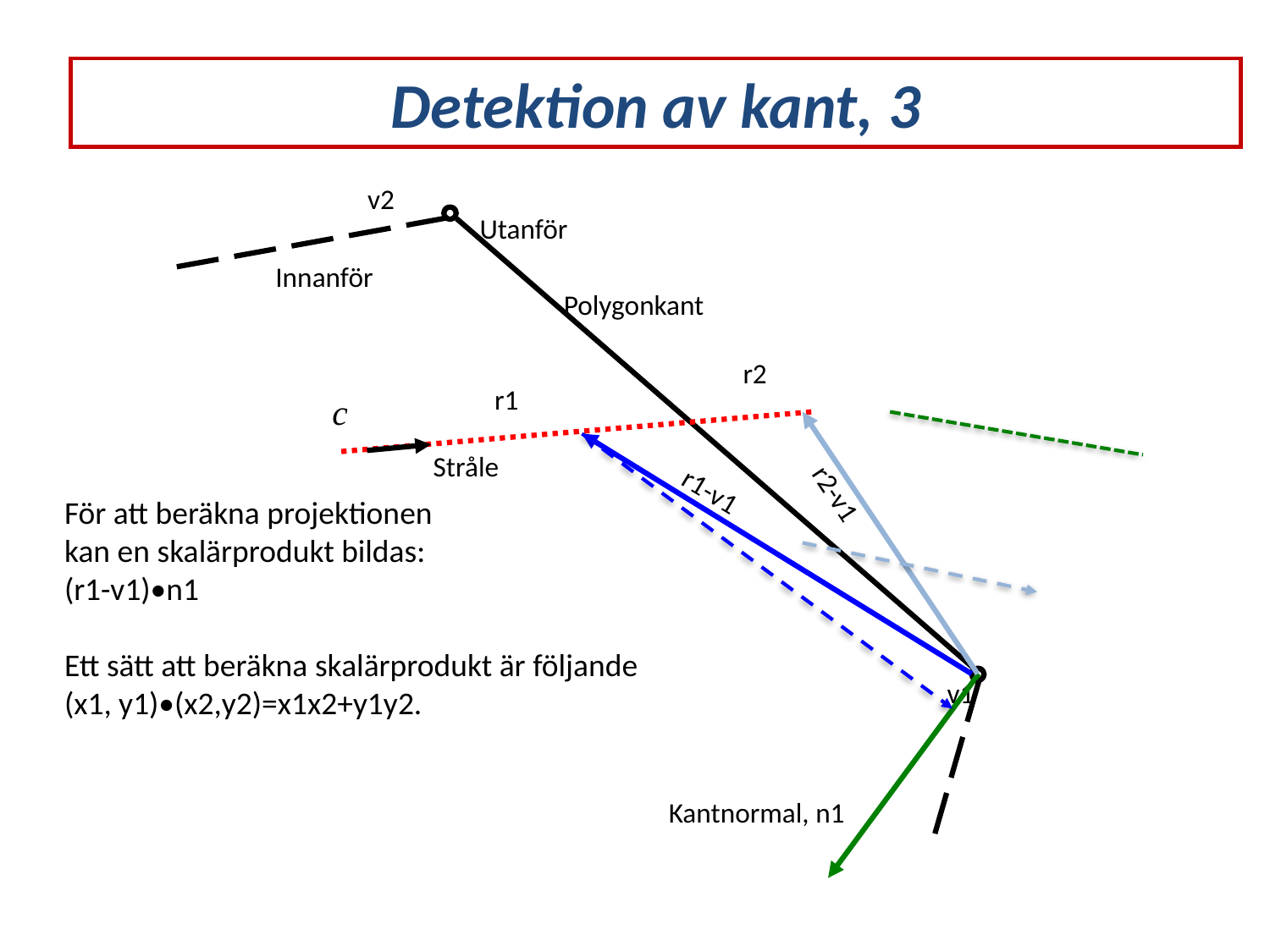

Detektion av kant, 3

v2
Utanför

Innanför
Polygonkant
r2
r1
c

Stråle

r1-v1
r2-v1
För att beräkna projektionen
kan en skalärprodukt bildas:
(r1-v1)•n1

Ett sätt att beräkna skalärprodukt är följande
(x1, y1)•(x2,y2)=x1x2+y1y2.

v1

Kantnormal, n1